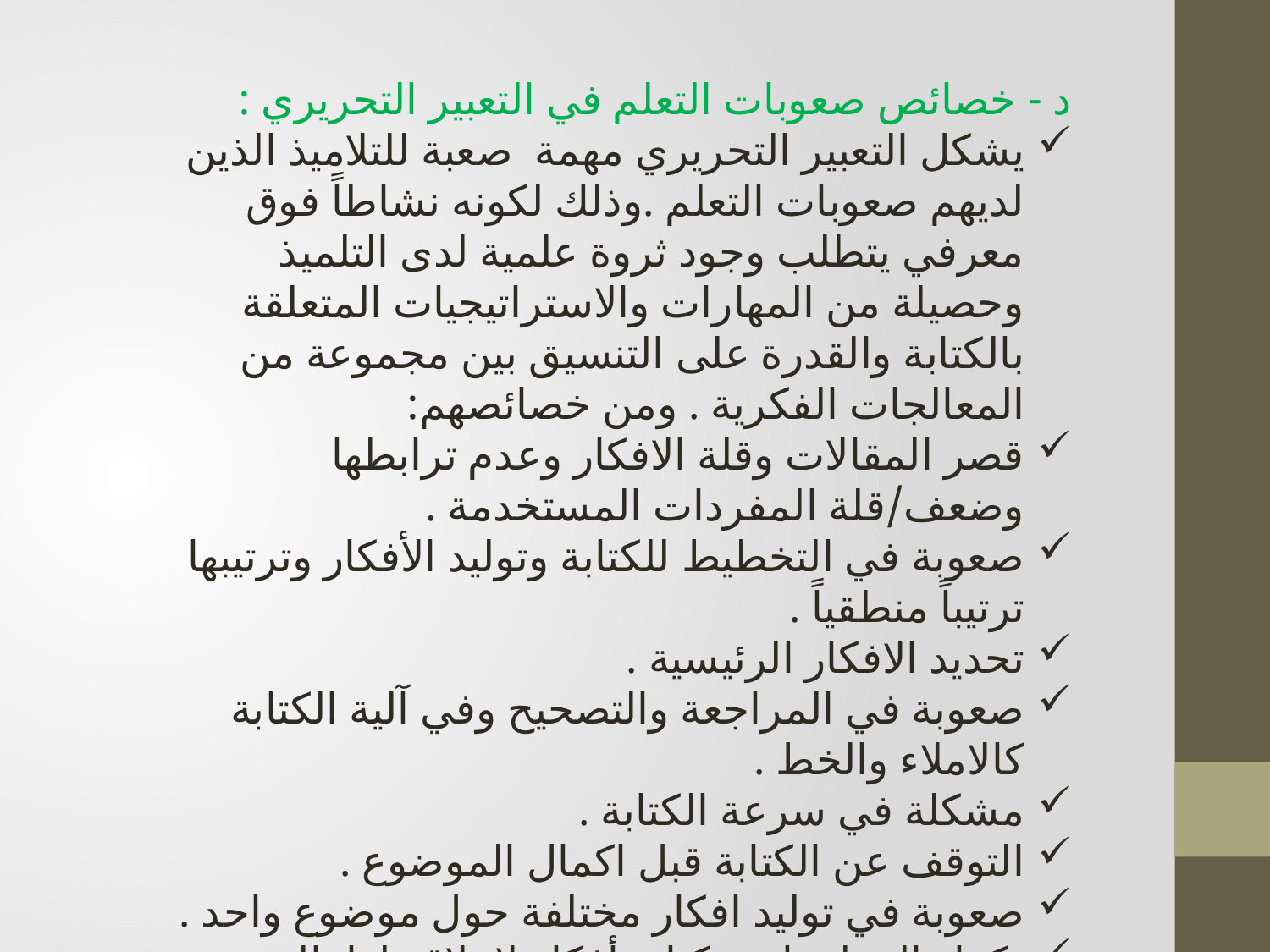

د - خصائص صعوبات التعلم في التعبير التحريري :
يشكل التعبير التحريري مهمة  صعبة للتلاميذ الذين لديهم صعوبات التعلم .وذلك لكونه نشاطاً فوق معرفي يتطلب وجود ثروة علمية لدى التلميذ وحصيلة من المهارات والاستراتيجيات المتعلقة بالكتابة والقدرة على التنسيق بين مجموعة من المعالجات الفكرية . ومن خصائصهم:
قصر المقالات وقلة الافكار وعدم ترابطها وضعف/قلة المفردات المستخدمة .
صعوبة في التخطيط للكتابة وتوليد الأفكار وترتيبها ترتيباً منطقياً .
تحديد الافكار الرئيسية .
صعوبة في المراجعة والتصحيح وفي آلية الكتابة كالاملاء والخط .
مشكلة في سرعة الكتابة .
التوقف عن الكتابة قبل اكمال الموضوع .
صعوبة في توليد افكار مختلفة حول موضوع واحد .
تكرار المعلومات وكتابة أفكار لاعلاقة لها بالموضوع .